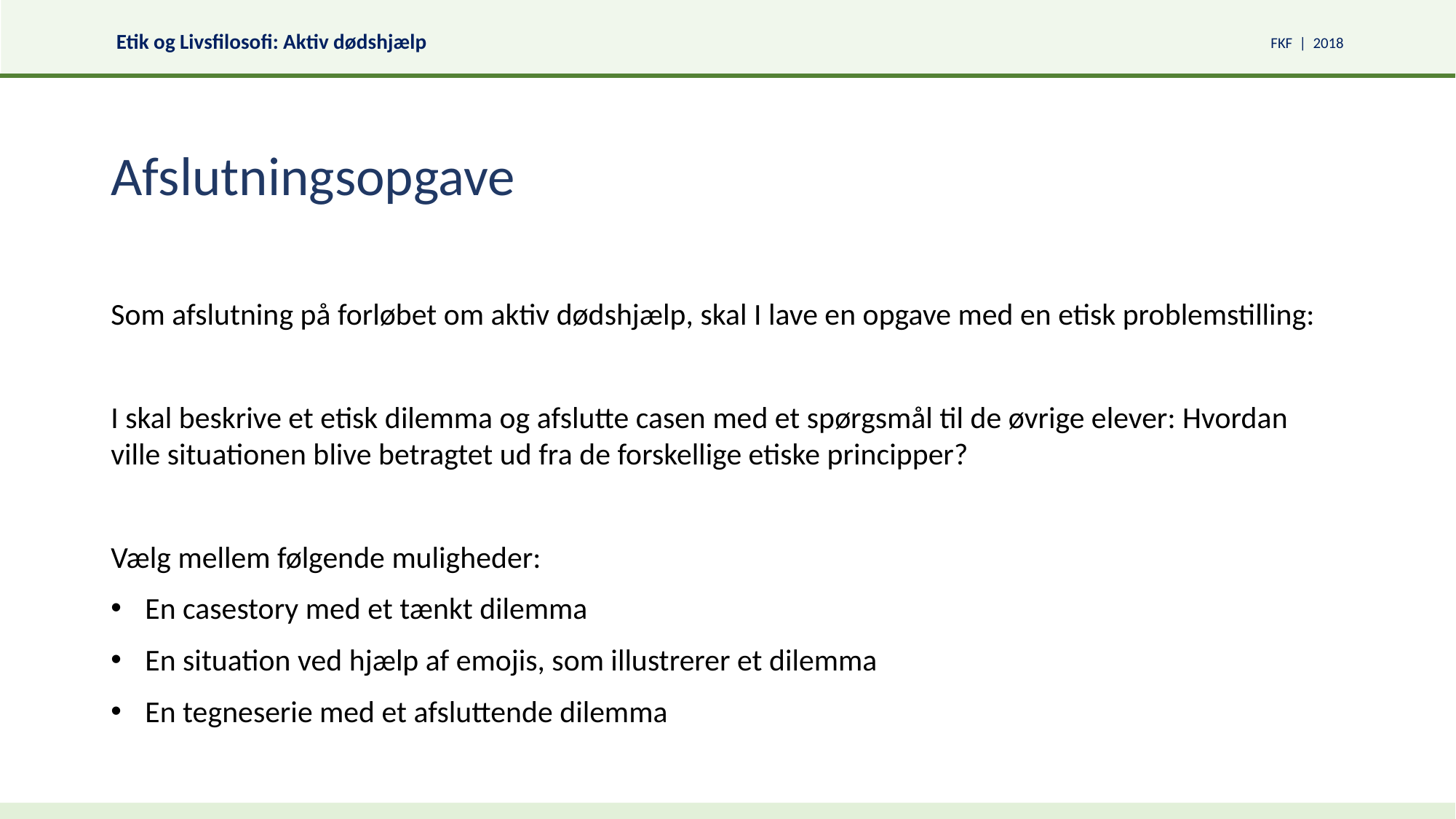

# Afslutningsopgave
Som afslutning på forløbet om aktiv dødshjælp, skal I lave en opgave med en etisk problemstilling:

I skal beskrive et etisk dilemma og afslutte casen med et spørgsmål til de øvrige elever: Hvordan ville situationen blive betragtet ud fra de forskellige etiske principper?

Vælg mellem følgende muligheder:
En casestory med et tænkt dilemma
En situation ved hjælp af emojis, som illustrerer et dilemma
En tegneserie med et afsluttende dilemma